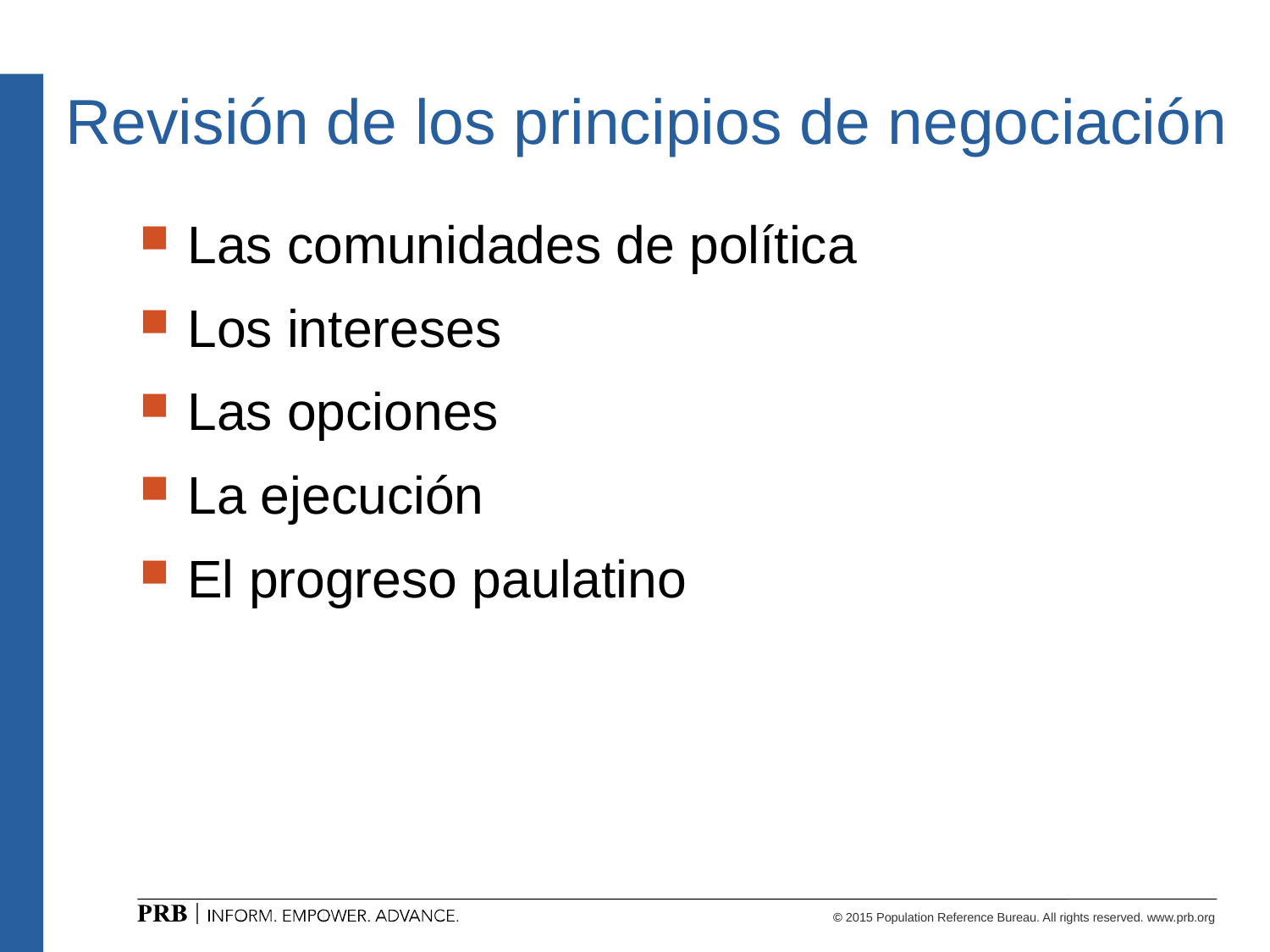

# Revisión de los principios de negociación
Las comunidades de política
Los intereses
Las opciones
La ejecución
El progreso paulatino